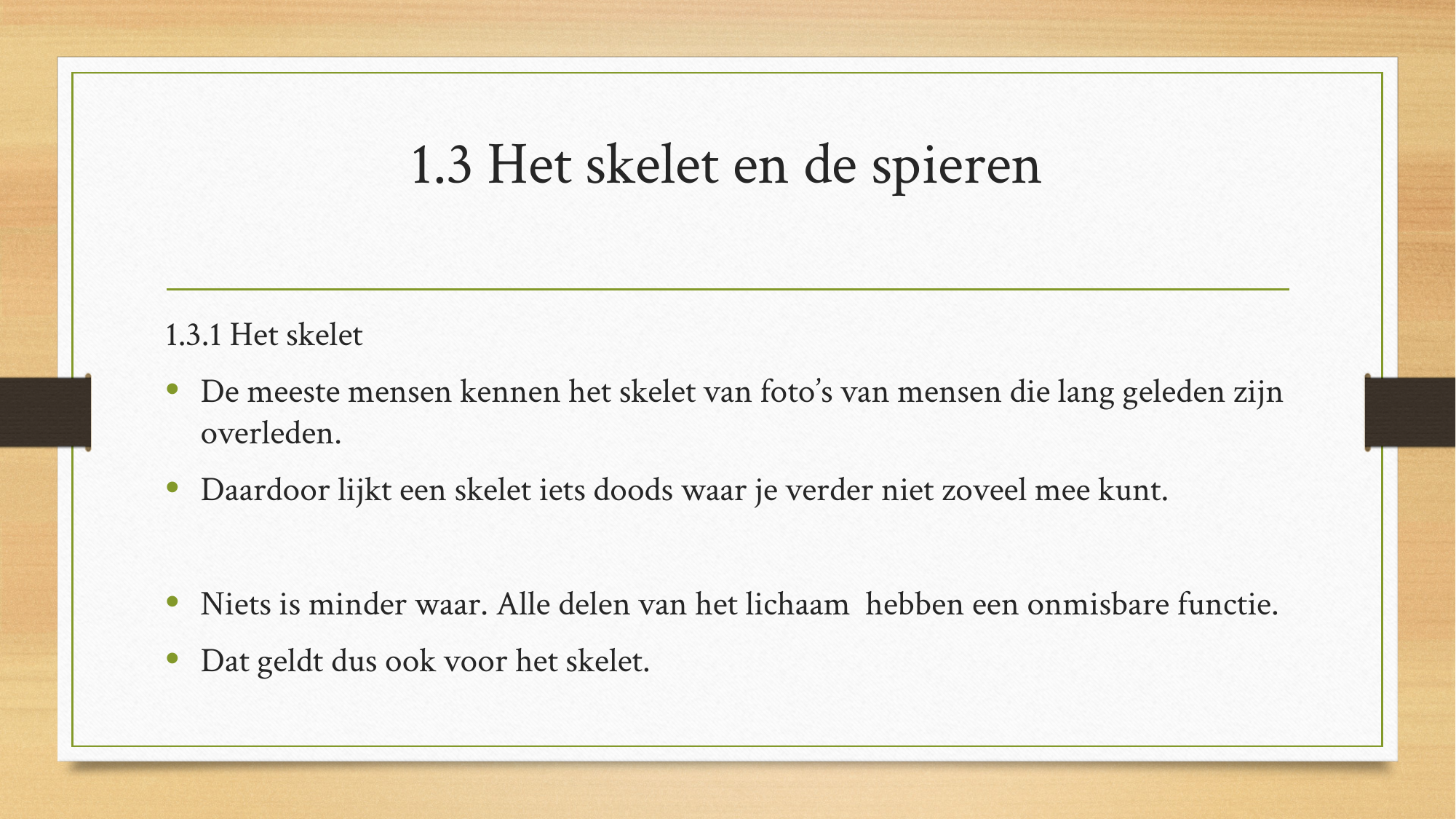

# 1.3 Het skelet en de spieren
1.3.1 Het skelet
De meeste mensen kennen het skelet van foto’s van mensen die lang geleden zijn overleden.
Daardoor lijkt een skelet iets doods waar je verder niet zoveel mee kunt.

Niets is minder waar. Alle delen van het lichaam  hebben een onmisbare functie.
Dat geldt dus ook voor het skelet.